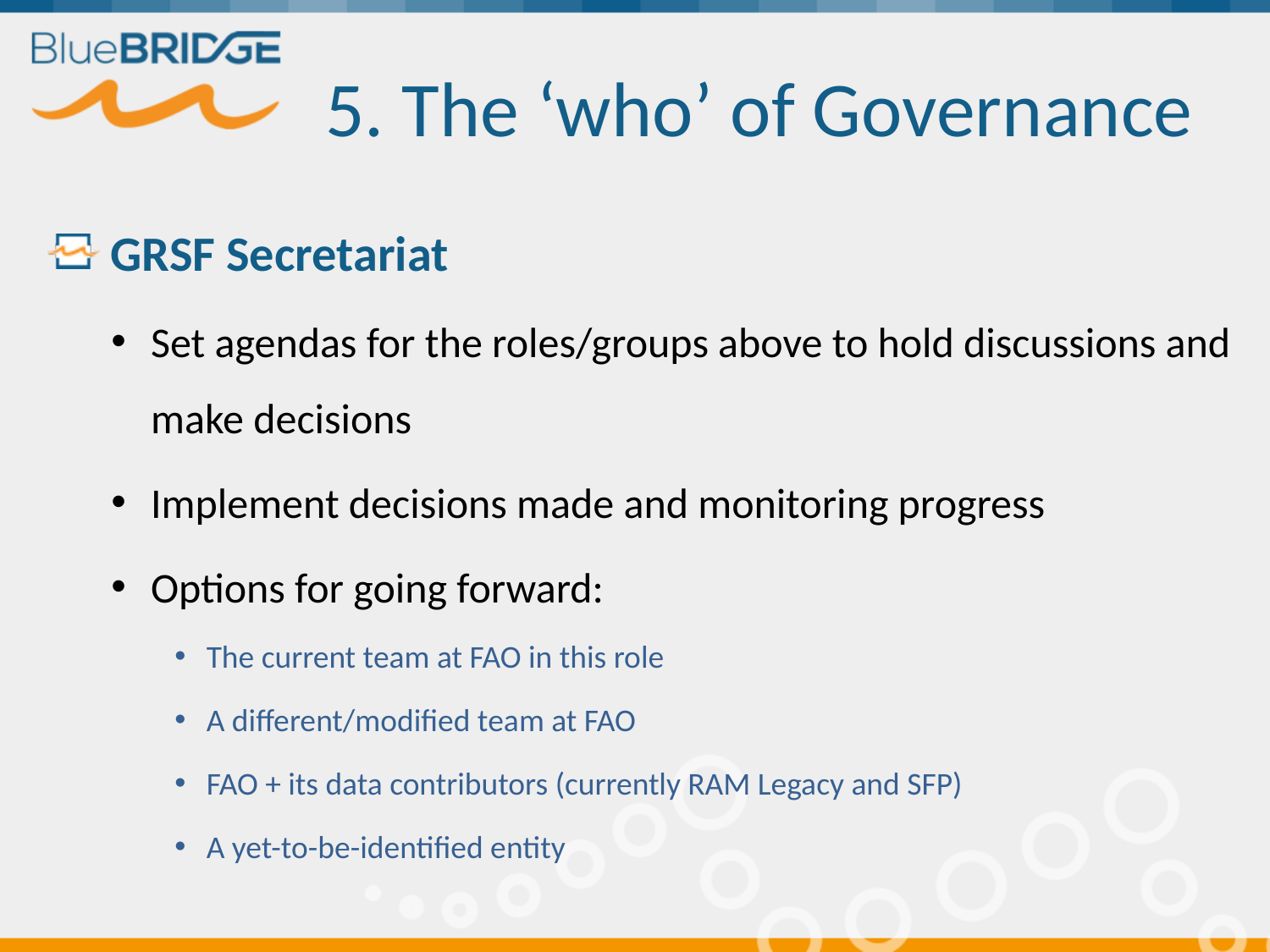

# 5. The ‘who’ of Governance
 GRSF Secretariat
Set agendas for the roles/groups above to hold discussions and make decisions
Implement decisions made and monitoring progress
Options for going forward:
The current team at FAO in this role
A different/modified team at FAO
FAO + its data contributors (currently RAM Legacy and SFP)
A yet-to-be-identified entity